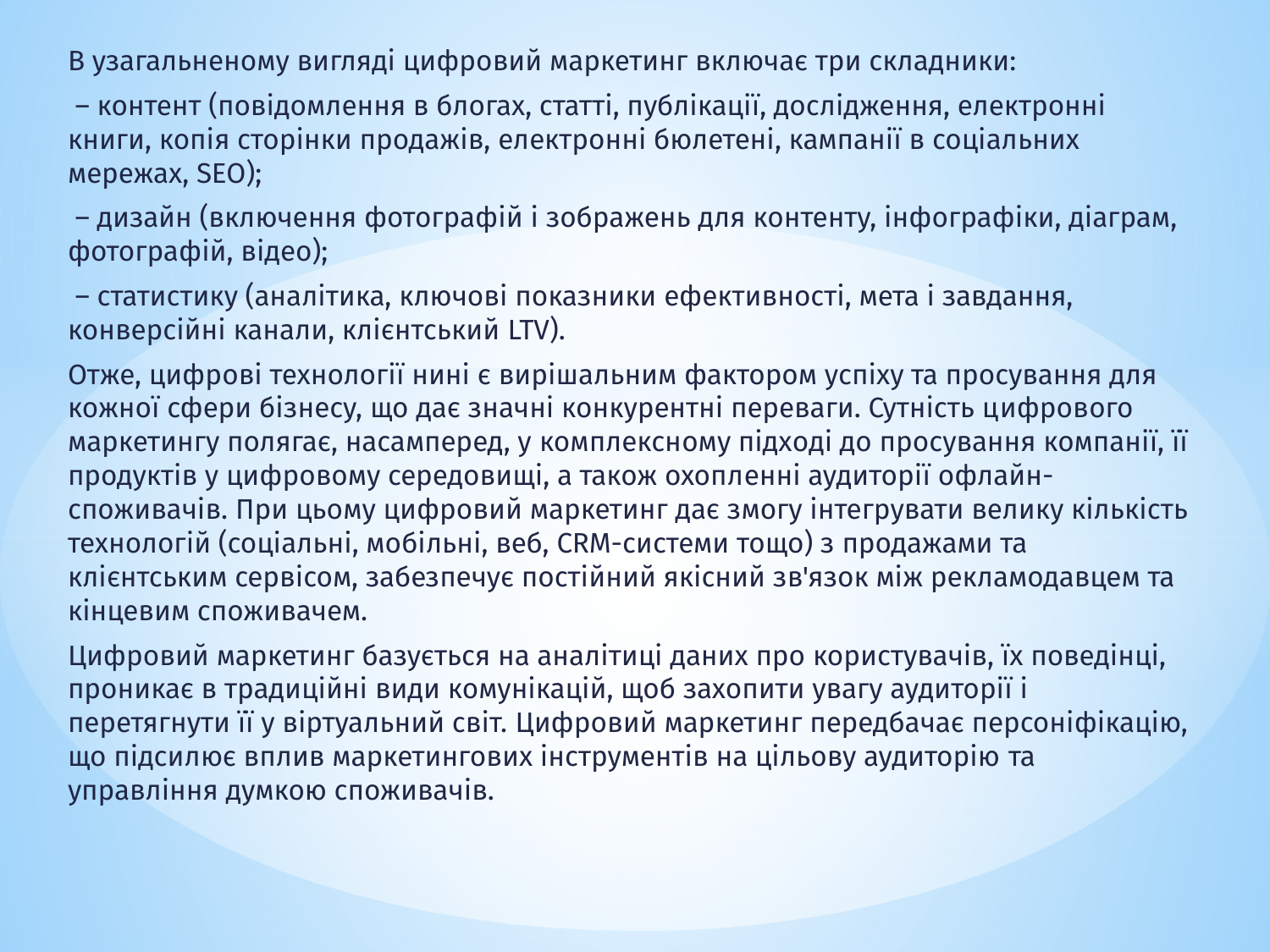

В узагальненому вигляді цифровий маркетинг включає три складники:
 – контент (повідомлення в блогах, статті, публікації, дослідження, електронні книги, копія сторінки продажів, електронні бюлетені, кампанії в соціальних мережах, SEO);
 – дизайн (включення фотографій і зображень для контенту, інфографіки, діаграм, фотографій, відео);
 – статистику (аналітика, ключові показники ефективності, мета і завдання, конверсійні канали, клієнтський LTV).
Отже, цифрові технології нині є вирішальним фактором успіху та просування для кожної сфери бізнесу, що дає значні конкурентні переваги. Сутність цифрового маркетингу полягає, насамперед, у комплексному підході до просування компанії, її продуктів у цифровому середовищі, а також охопленні аудиторії офлайн-споживачів. При цьому цифровий маркетинг дає змогу інтегрувати велику кількість технологій (соціальні, мобільні, веб, CRM-системи тощо) з продажами та клієнтським сервісом, забезпечує постійний якісний зв'язок між рекламодавцем та кінцевим споживачем.
Цифровий маркетинг базується на аналітиці даних про користувачів, їх поведінці, проникає в традиційні види комунікацій, щоб захопити увагу аудиторії і перетягнути її у віртуальний світ. Цифровий маркетинг передбачає персоніфікацію, що підсилює вплив маркетингових інструментів на цільову аудиторію та управління думкою споживачів.